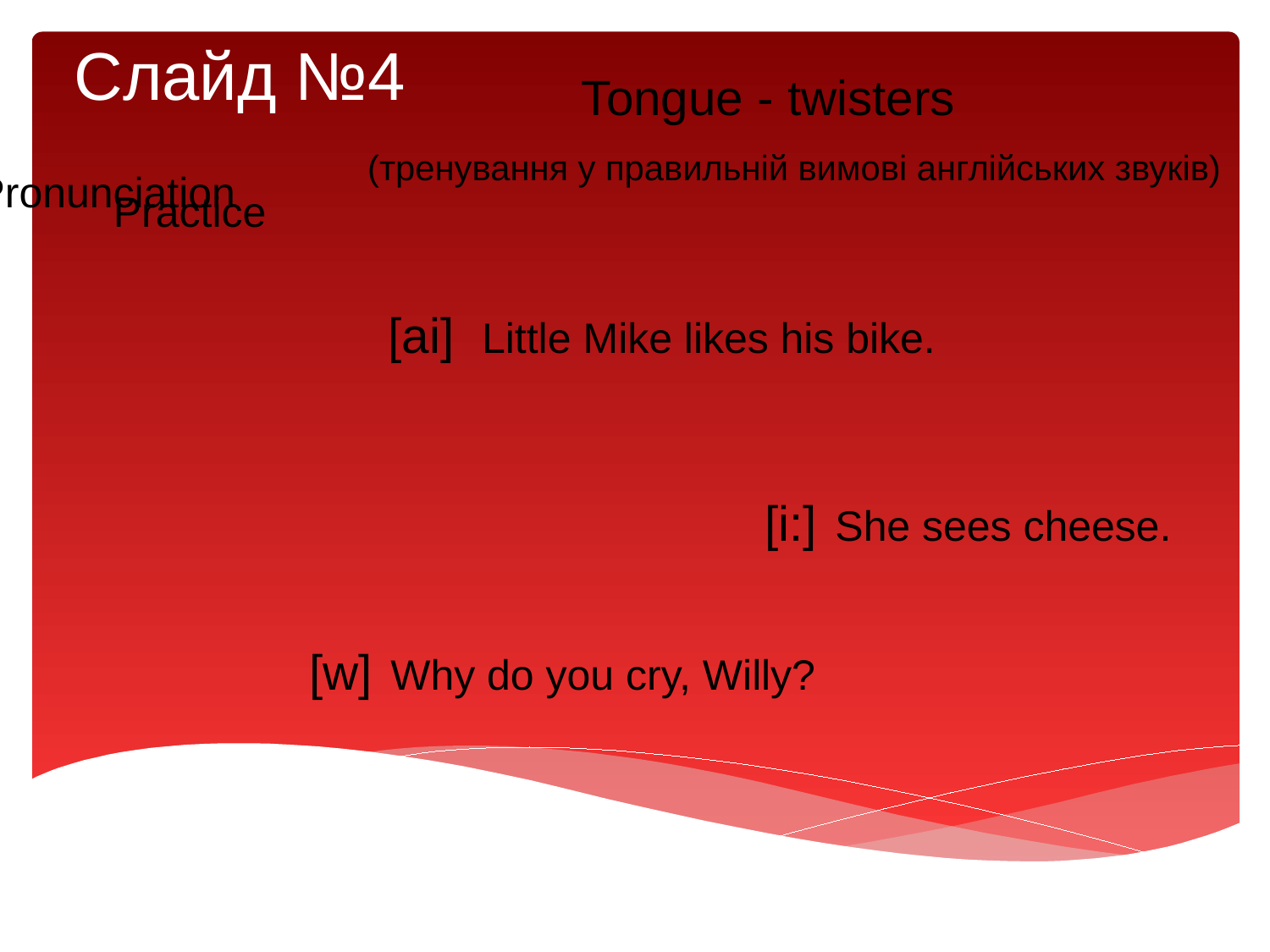

# Слайд №4
Tongue - twisters
(тренування у правильній вимові англійських звуків)
Pronunciation
Practice
[ai]  Little Mike likes his bike.
[i:]  She sees cheese.
[w]  Why do you cry, Willy?